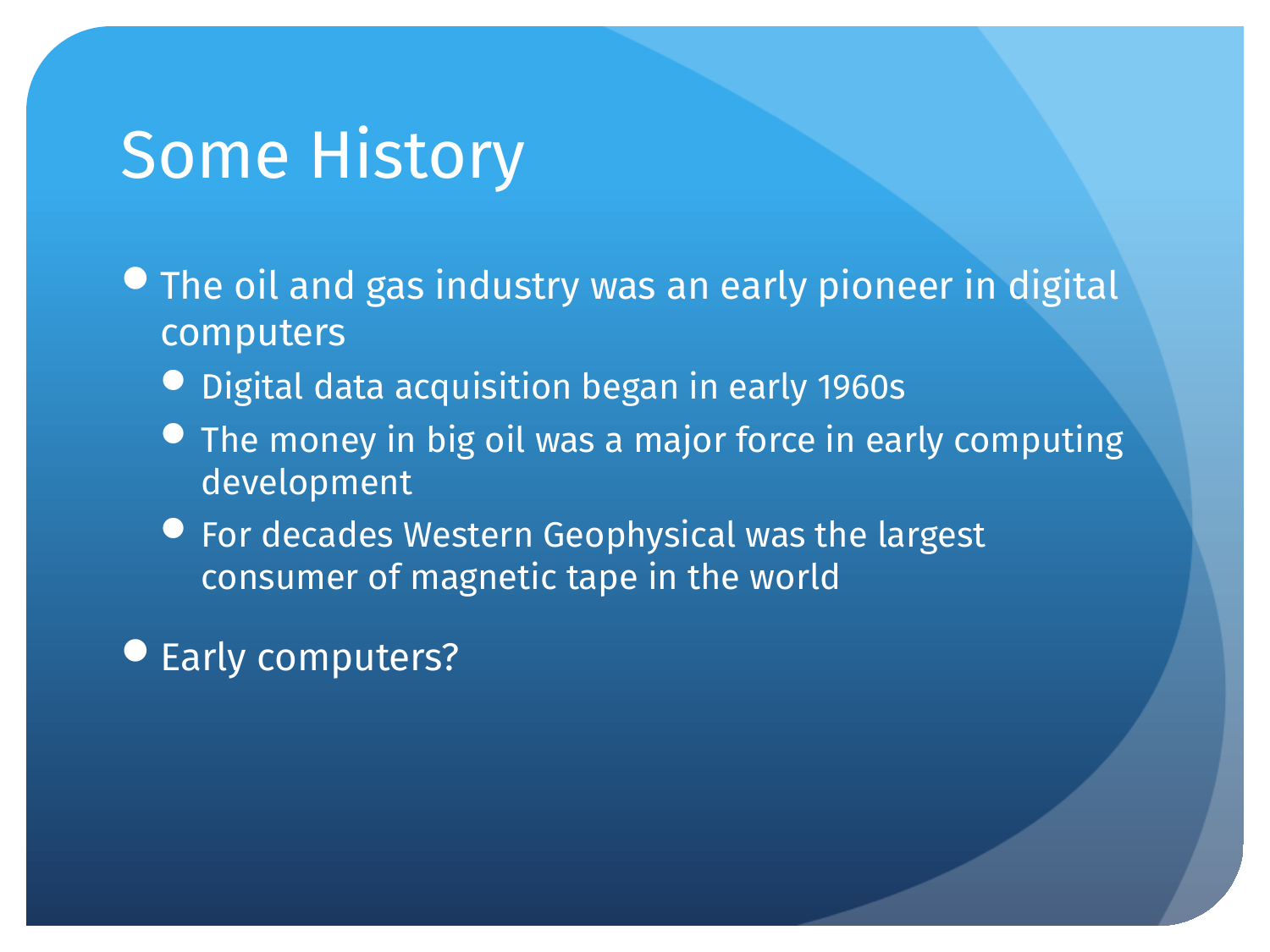

# Some History
The oil and gas industry was an early pioneer in digital computers
Digital data acquisition began in early 1960s
The money in big oil was a major force in early computing development
For decades Western Geophysical was the largest consumer of magnetic tape in the world
Early computers?